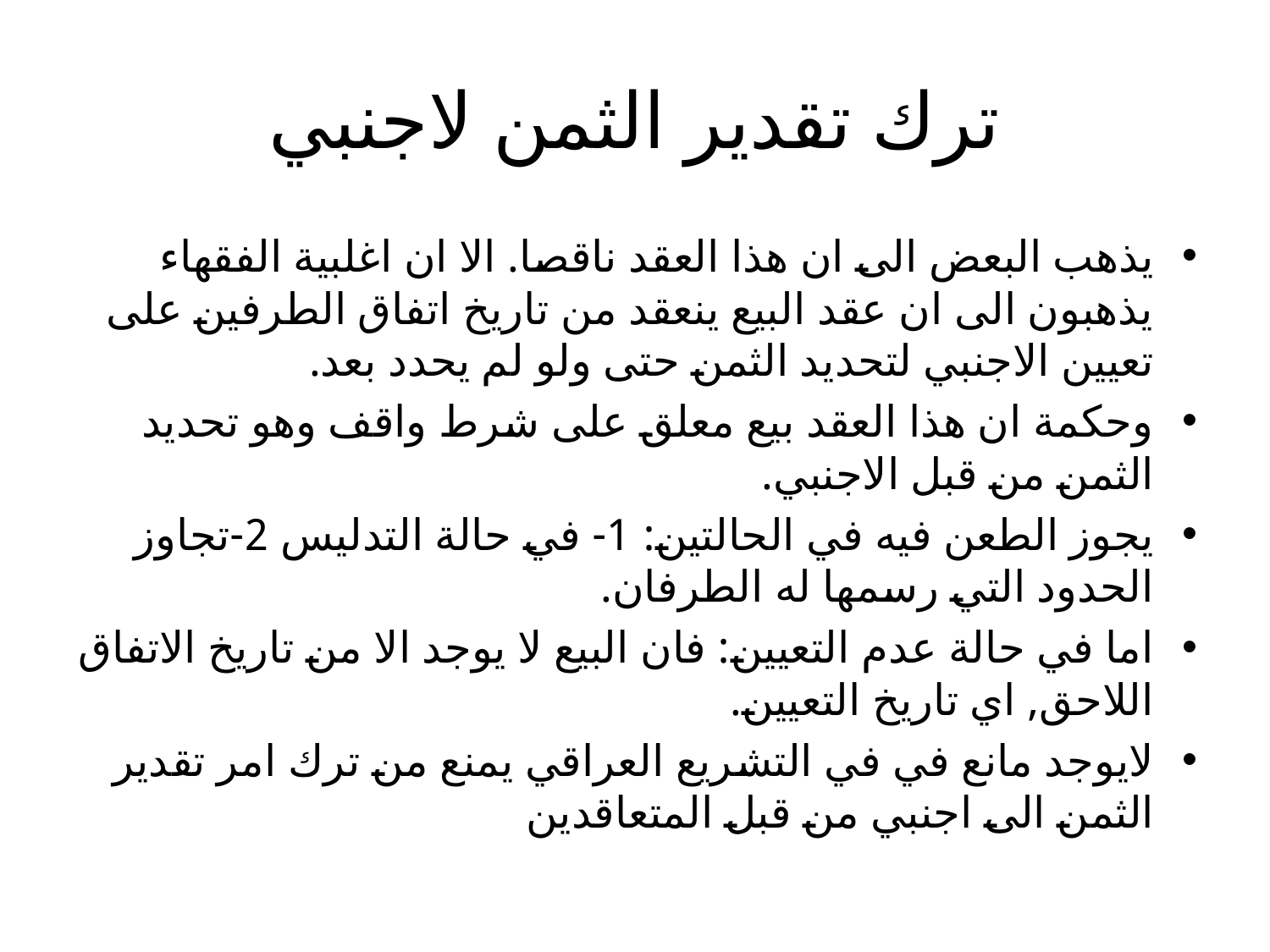

# ترك تقدير الثمن لاجنبي
يذهب البعض الى ان هذا العقد ناقصا. الا ان اغلبية الفقهاء يذهبون الى ان عقد البيع ينعقد من تاريخ اتفاق الطرفين على تعيين الاجنبي لتحديد الثمن حتى ولو لم يحدد بعد.
وحكمة ان هذا العقد بيع معلق على شرط واقف وهو تحديد الثمن من قبل الاجنبي.
يجوز الطعن فيه في الحالتين: 1- في حالة التدليس 2-تجاوز الحدود التي رسمها له الطرفان.
اما في حالة عدم التعيين: فان البيع لا يوجد الا من تاريخ الاتفاق اللاحق, اي تاريخ التعيين.
لايوجد مانع في في التشريع العراقي يمنع من ترك امر تقدير الثمن الى اجنبي من قبل المتعاقدين